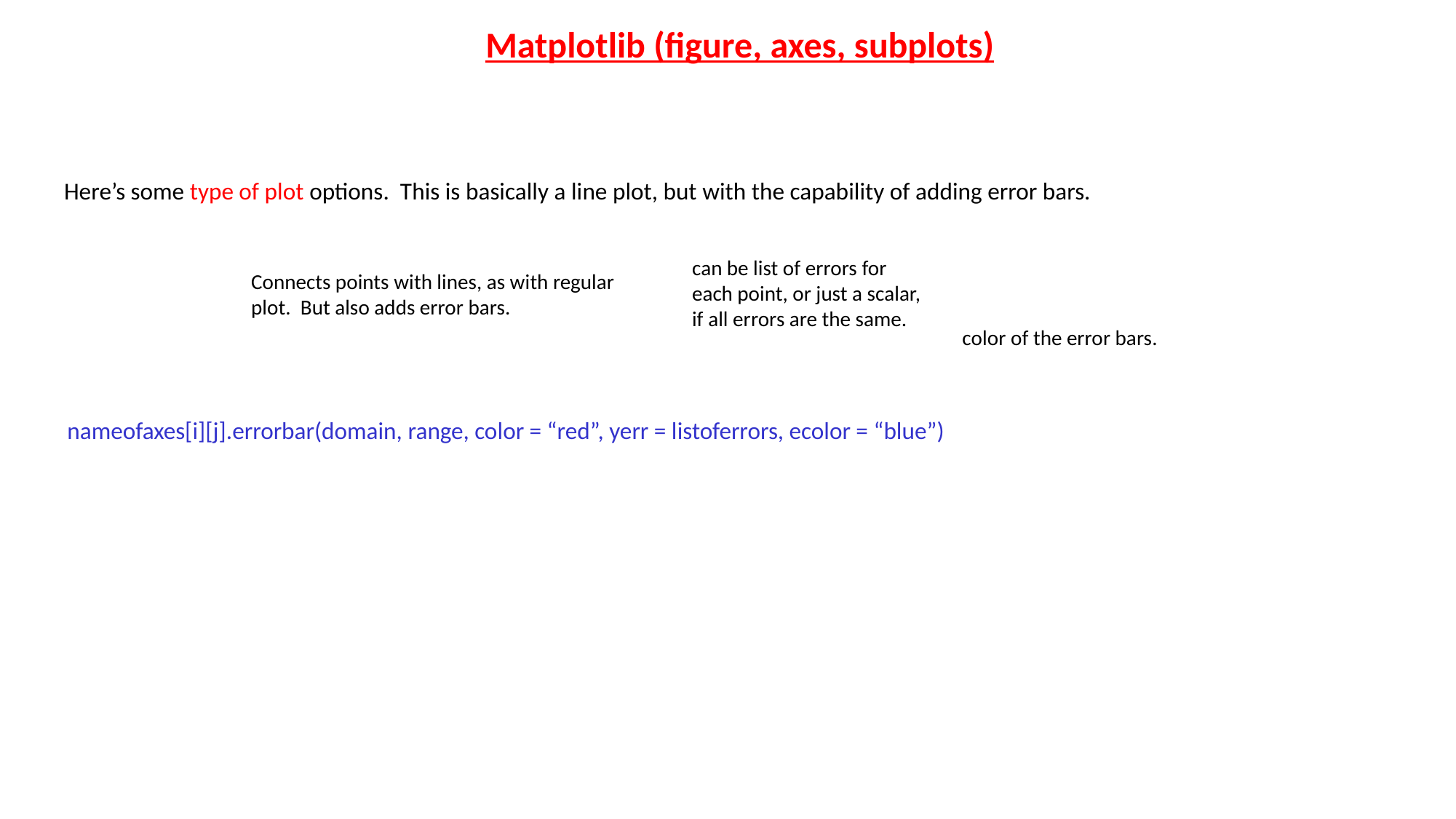

Matplotlib (figure, axes, subplots)
Here’s some type of plot options.  This is basically a line plot, but with the capability of adding error bars.
can be list of errors for each point, or just a scalar, if all errors are the same.
Connects points with lines, as with regular plot.  But also adds error bars.
color of the error bars.
nameofaxes[i][j].errorbar(domain, range, color = “red”, yerr = listoferrors, ecolor = “blue”)